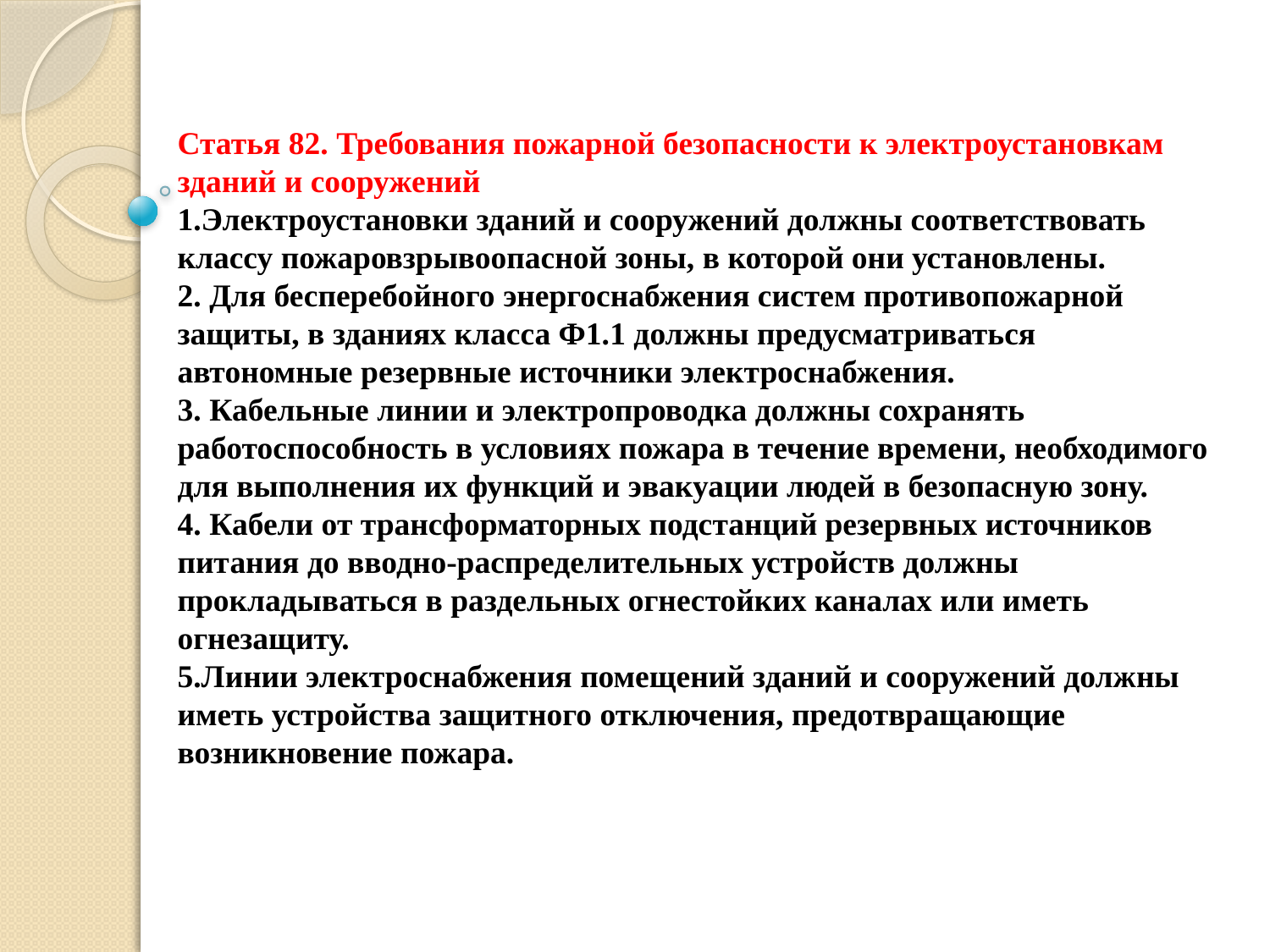

Статья 82. Требования пожарной безопасности к электроустановкам зданий и сооружений
Электроустановки зданий и сооружений должны соответствовать классу пожаровзрывоопасной зоны, в которой они установлены.
 Для бесперебойного энергоснабжения систем противопожарной защиты, в зданиях класса Ф1.1 должны предусматриваться автономные резервные источники электроснабжения.
3. Кабельные линии и электропроводка должны сохранять работоспособность в условиях пожара в течение времени, необходимого для выполнения их функций и эвакуации людей в безопасную зону.
4. Кабели от трансформаторных подстанций резервных источников питания до вводно-распределительных устройств должны прокладываться в раздельных огнестойких каналах или иметь огнезащиту.
5.Линии электроснабжения помещений зданий и сооружений должны иметь устройства защитного отключения, предотвращающие возникновение пожара.